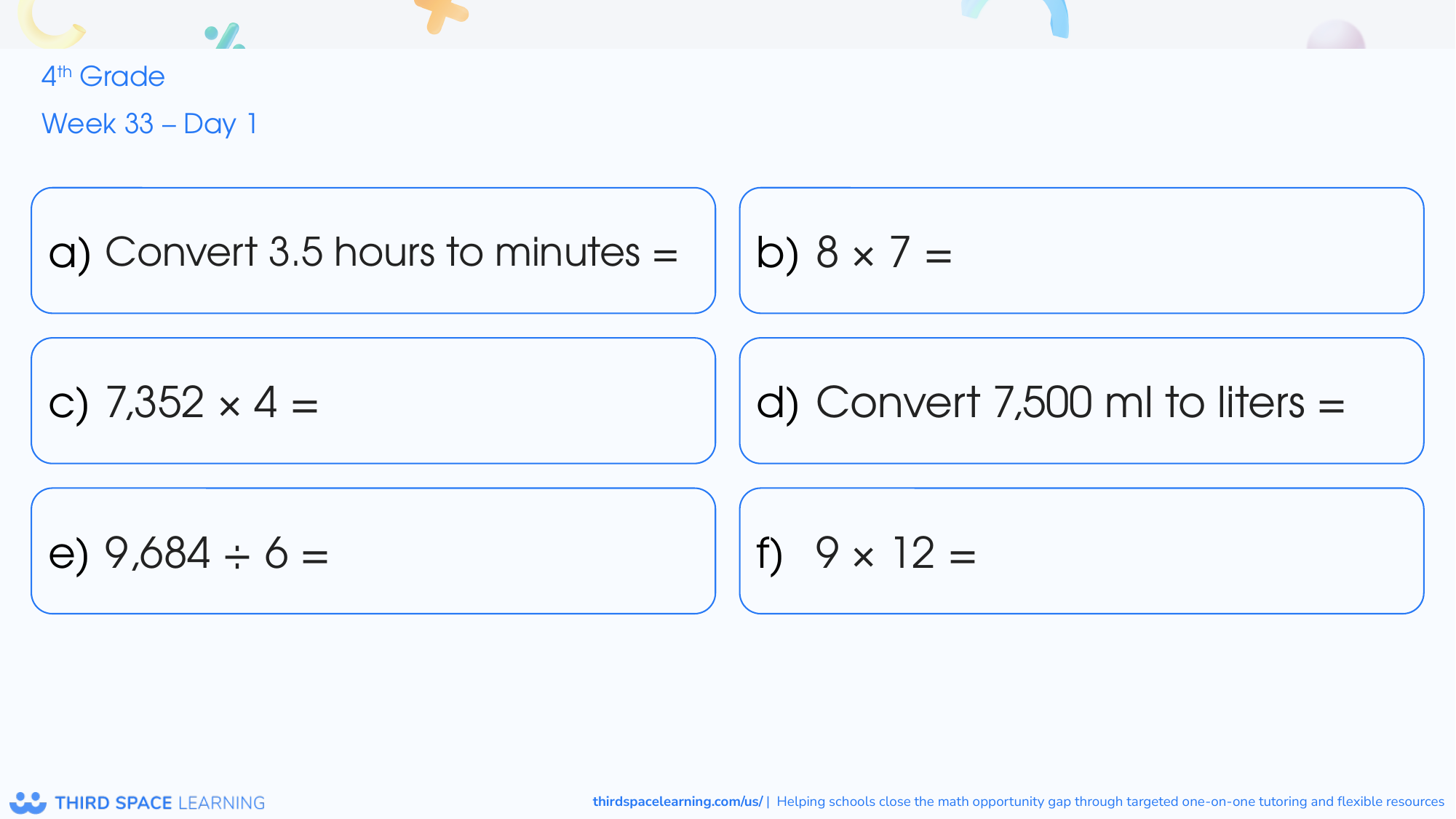

4th Grade
Week 33 – Day 1
Convert 3.5 hours to minutes =
8 × 7 =
7,352 × 4 =
Convert 7,500 ml to liters =
9,684 ÷ 6 =
9 × 12 =